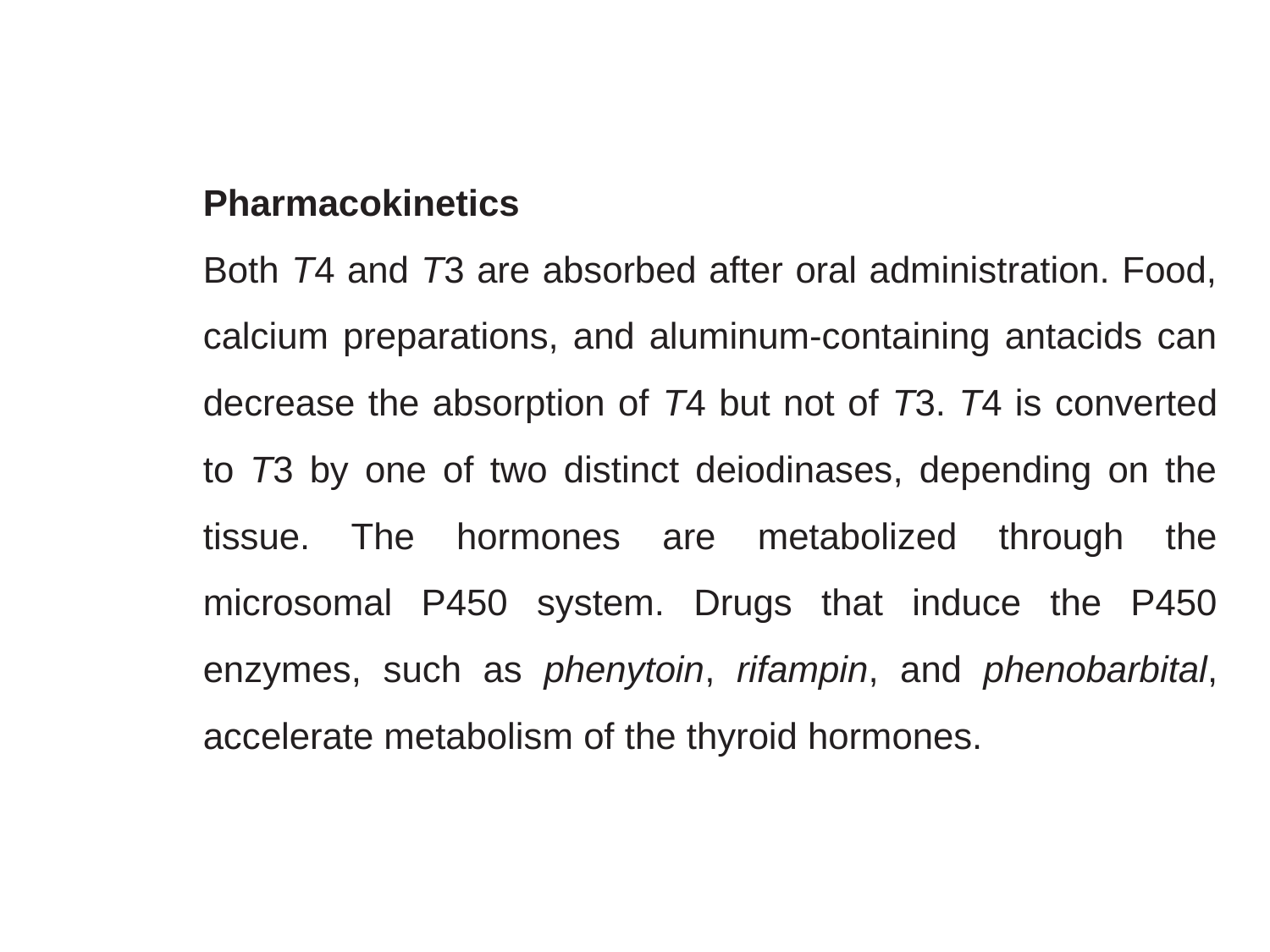

Pharmacokinetics
Both T4 and T3 are absorbed after oral administration. Food, calcium preparations, and aluminum-containing antacids can decrease the absorption of T4 but not of T3. T4 is converted to T3 by one of two distinct deiodinases, depending on the tissue. The hormones are metabolized through the microsomal P450 system. Drugs that induce the P450
enzymes, such as phenytoin, rifampin, and phenobarbital, accelerate metabolism of the thyroid hormones.